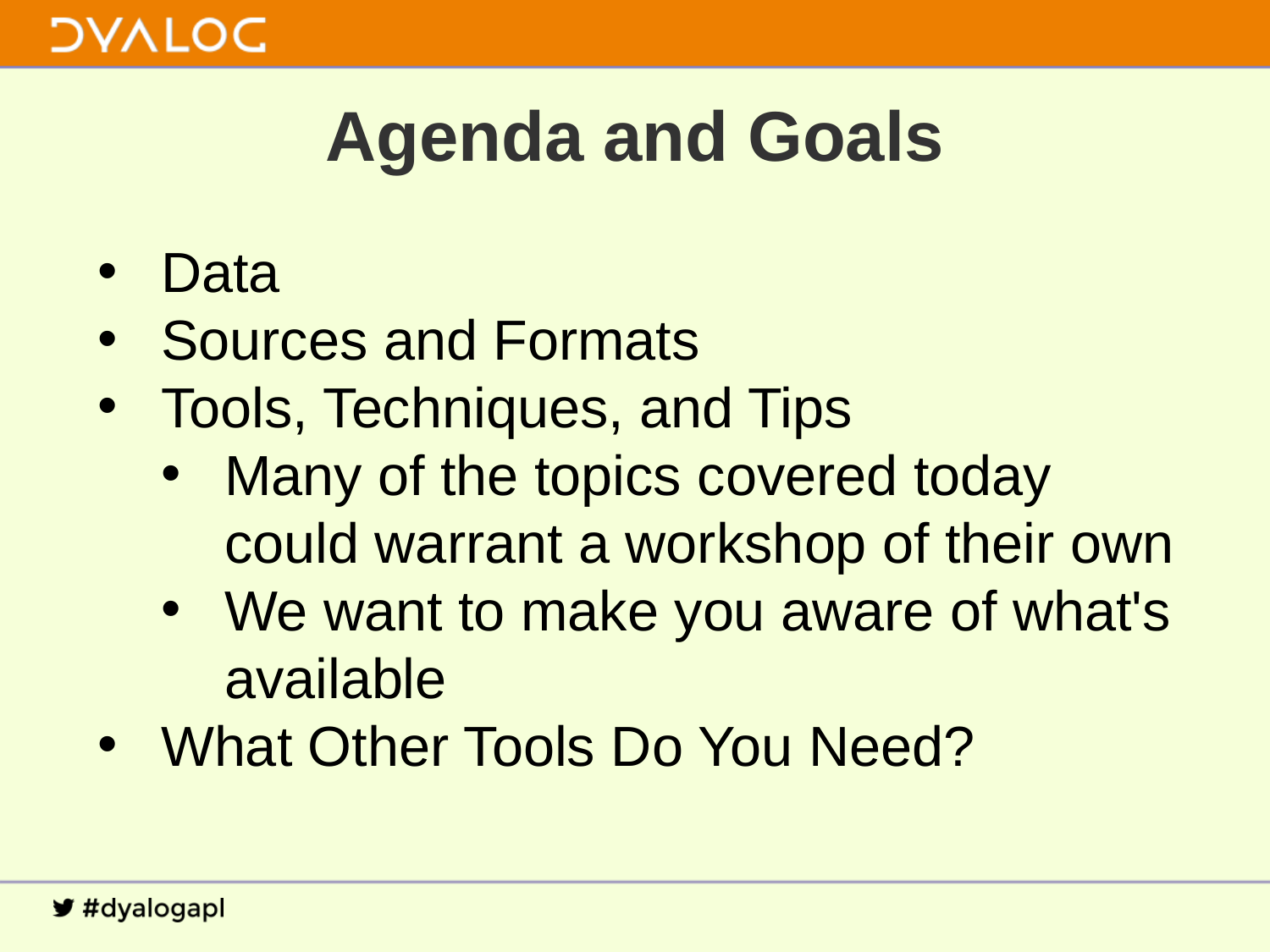

# Agenda and Goals
Data
Sources and Formats
Tools, Techniques, and Tips
Many of the topics covered today could warrant a workshop of their own
We want to make you aware of what's available
What Other Tools Do You Need?